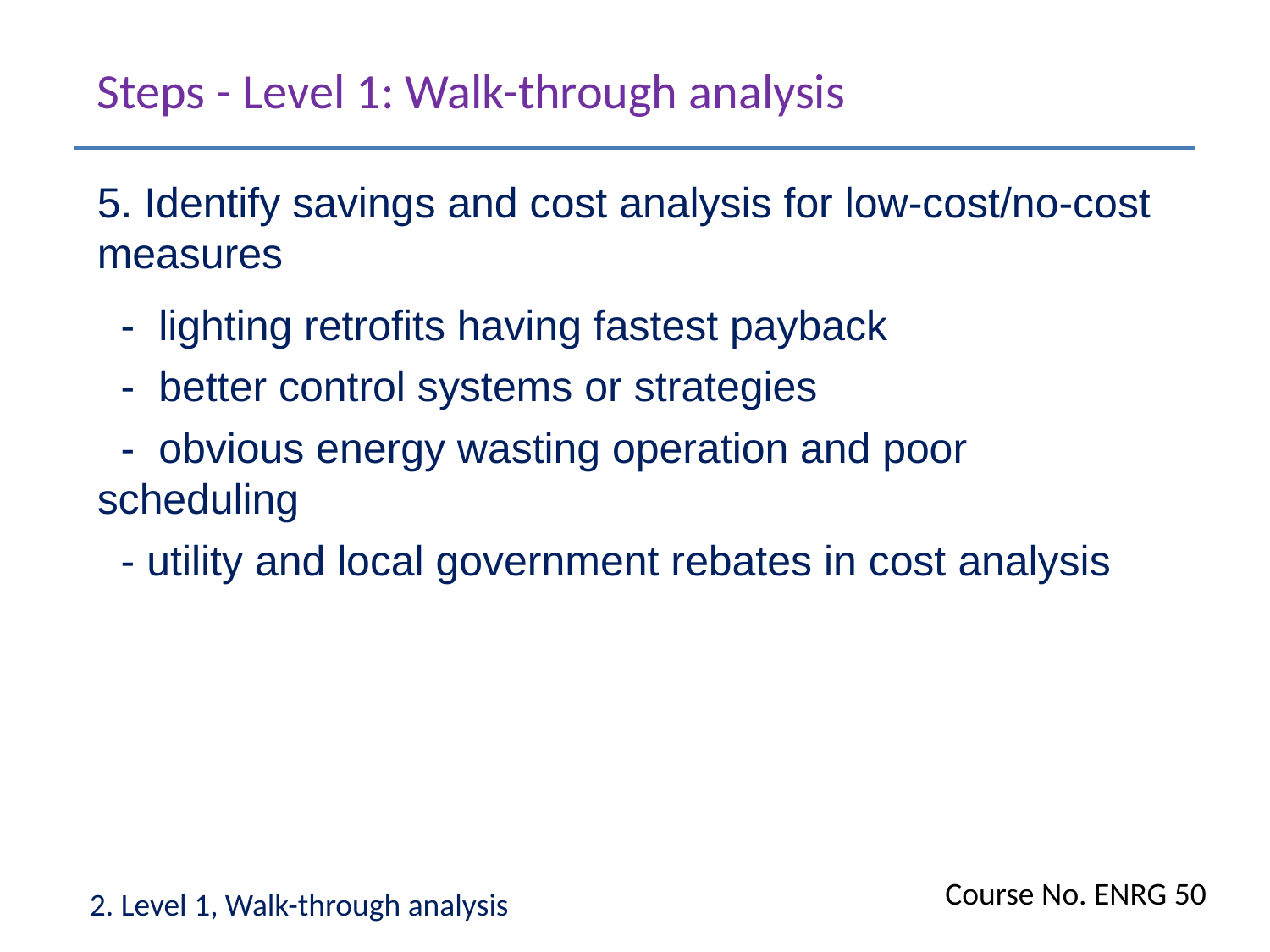

Steps - Level 1: Walk-through analysis
5. Identify savings and cost analysis for low-cost/no-cost measures
  -  lighting retrofits having fastest payback
  -  better control systems or strategies
  -  obvious energy wasting operation and poor scheduling
  - utility and local government rebates in cost analysis
Course No. ENRG 50
2. Level 1, Walk-through analysis